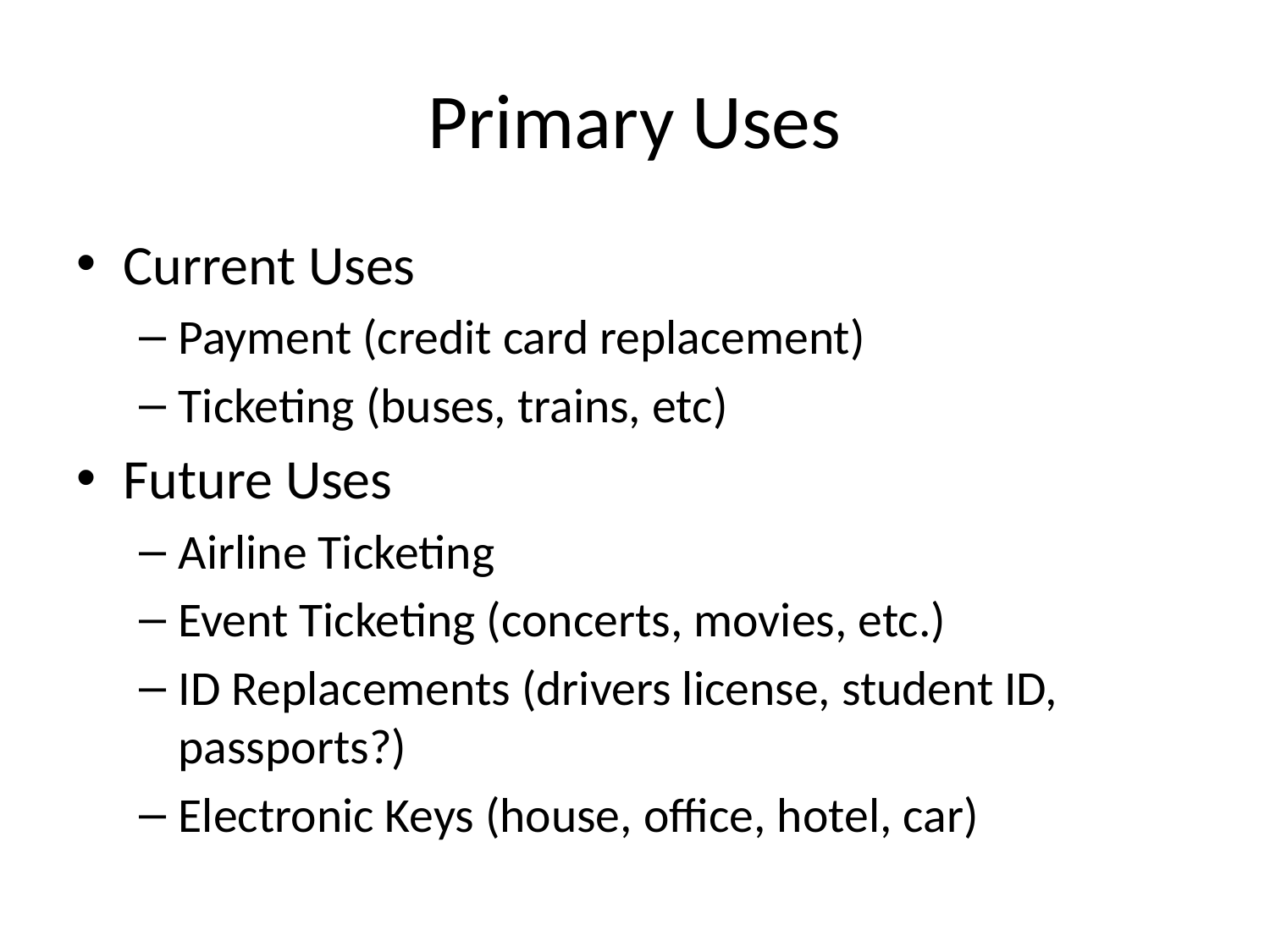

# Primary Uses
Current Uses
Payment (credit card replacement)
Ticketing (buses, trains, etc)
Future Uses
Airline Ticketing
Event Ticketing (concerts, movies, etc.)
ID Replacements (drivers license, student ID, passports?)
Electronic Keys (house, office, hotel, car)